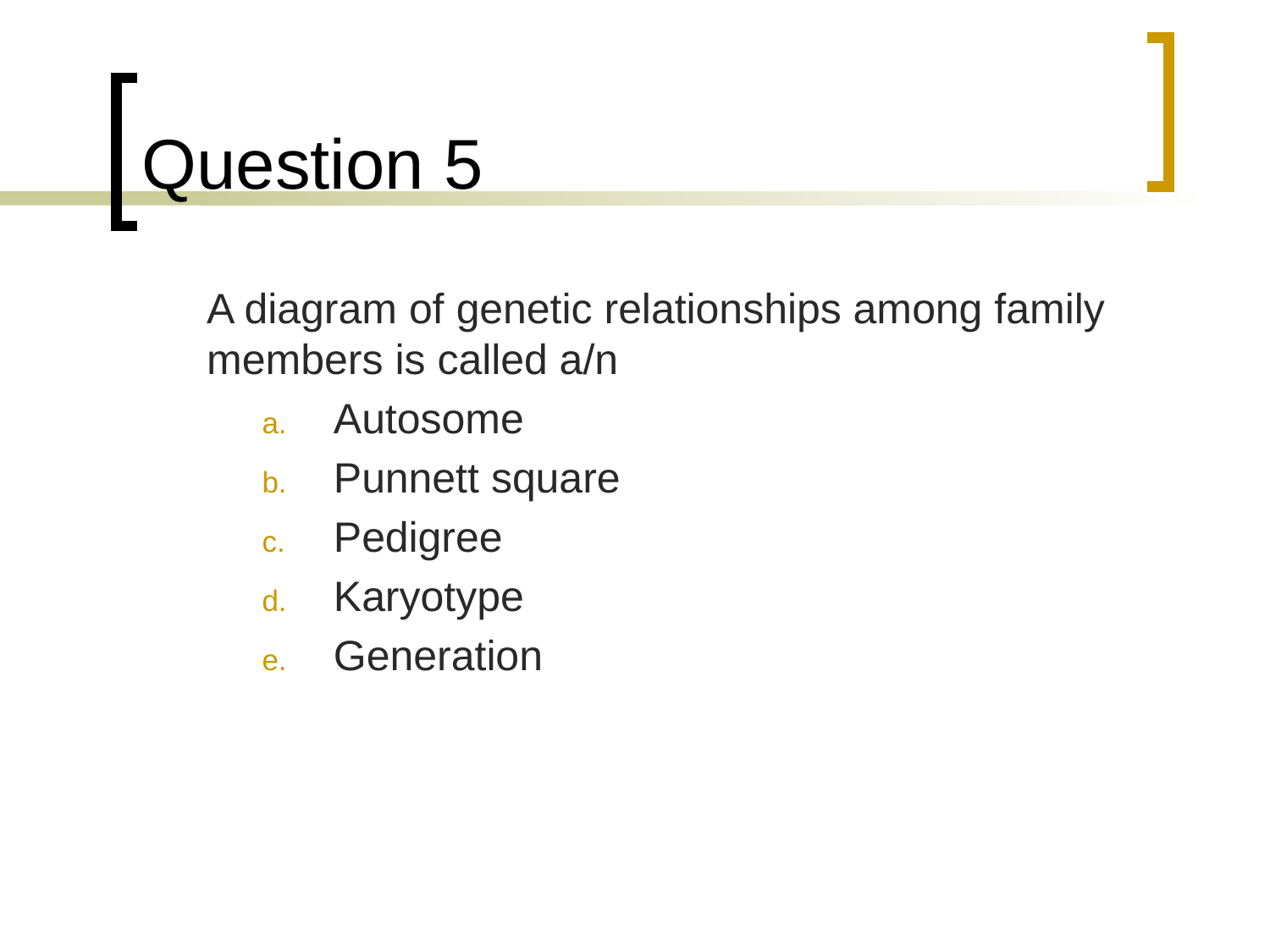

# Question 5
	A diagram of genetic relationships among family members is called a/n
Autosome
Punnett square
Pedigree
Karyotype
Generation